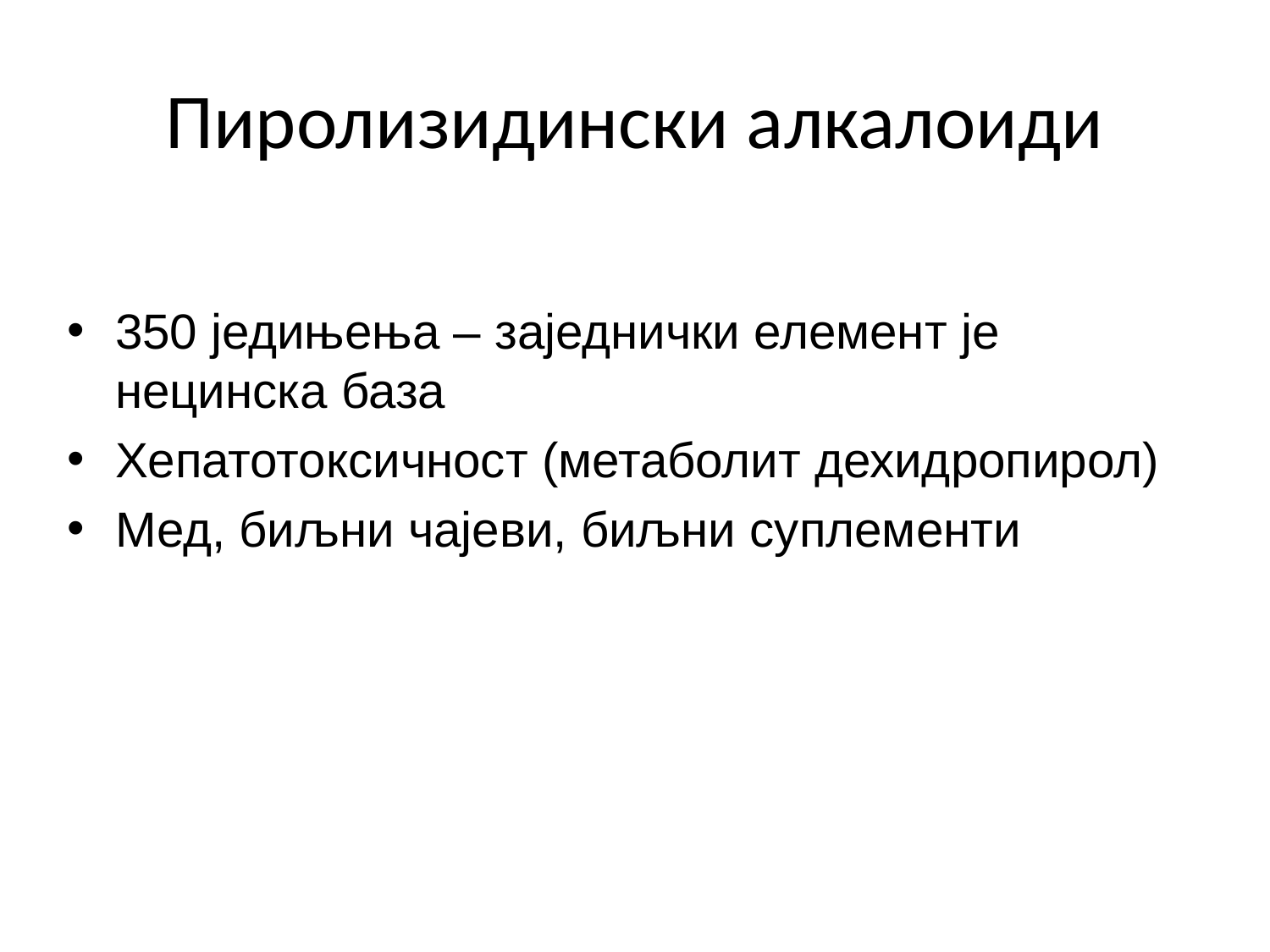

# Пиролизидински алкалоиди

350 једињења – заједнички елемент је нецинска база
Хепатотоксичност (метаболит дехидропирол)
Мед, биљни чајеви, биљни суплементи